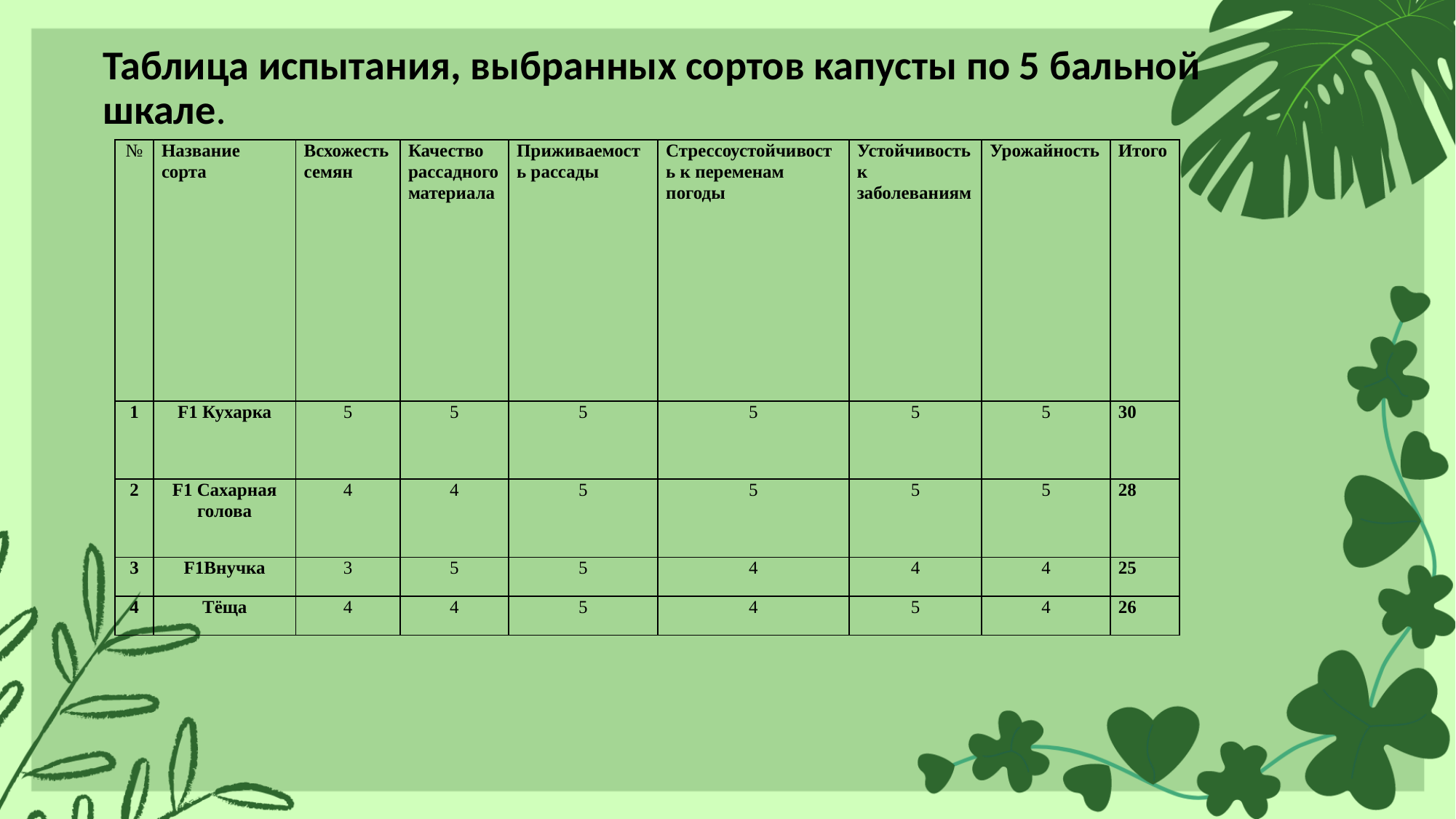

# Таблица испытания, выбранных сортов капусты по 5 бальной шкале.
| № | Название сорта | Всхожесть семян | Качество рассадного материала | Приживаемость рассады | Стрессоустойчивость к переменам погоды | Устойчивость к заболеваниям | Урожайность | Итого |
| --- | --- | --- | --- | --- | --- | --- | --- | --- |
| 1 | F1 Кухарка | 5 | 5 | 5 | 5 | 5 | 5 | 30 |
| 2 | F1 Сахарная голова | 4 | 4 | 5 | 5 | 5 | 5 | 28 |
| 3 | F1Внучка | 3 | 5 | 5 | 4 | 4 | 4 | 25 |
| 4 | Тёща | 4 | 4 | 5 | 4 | 5 | 4 | 26 |